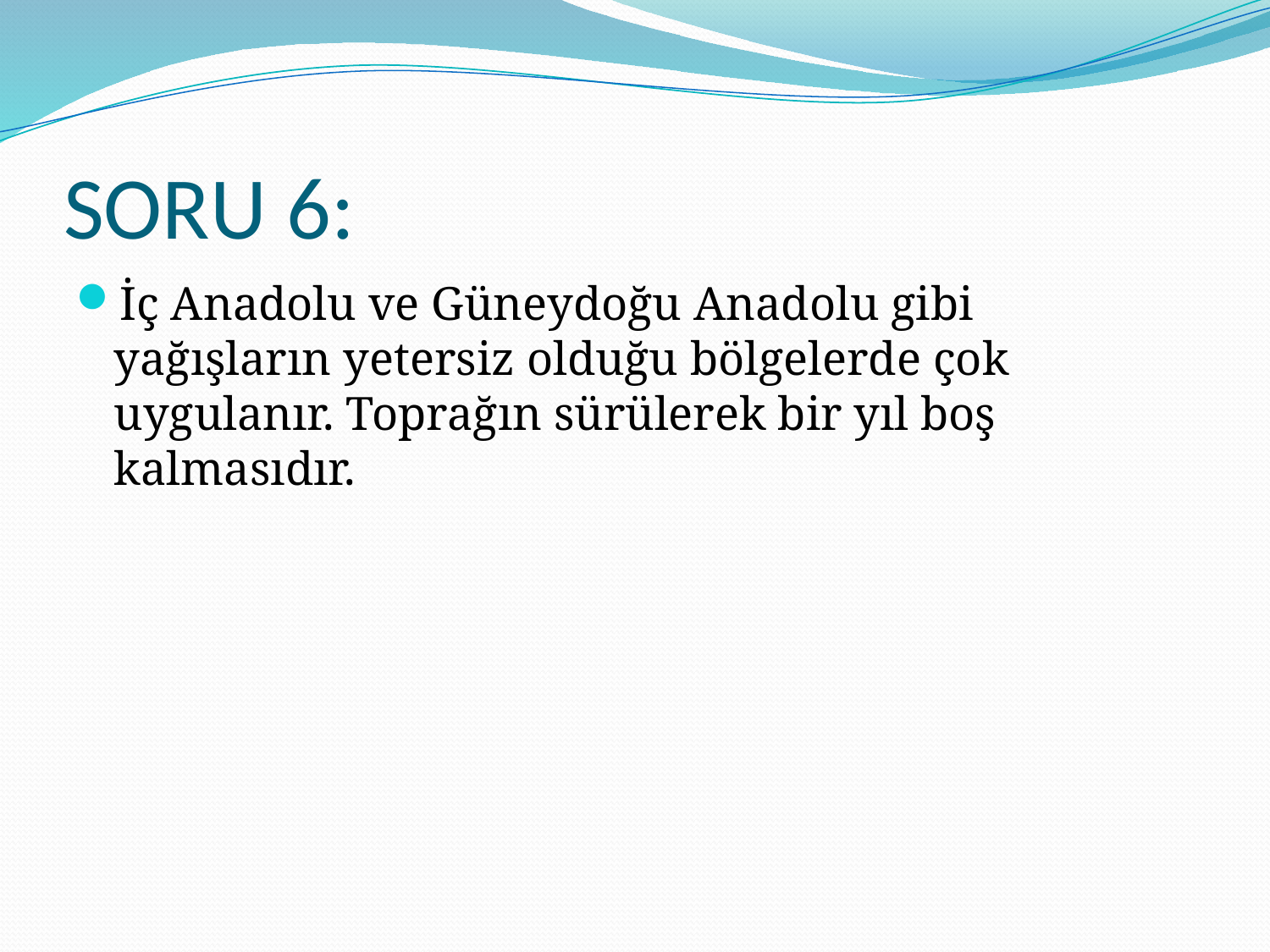

# SORU 6:
İç Anadolu ve Güneydoğu Anadolu gibi yağışların yetersiz olduğu bölgelerde çok uygulanır. Toprağın sürülerek bir yıl boş kalmasıdır.